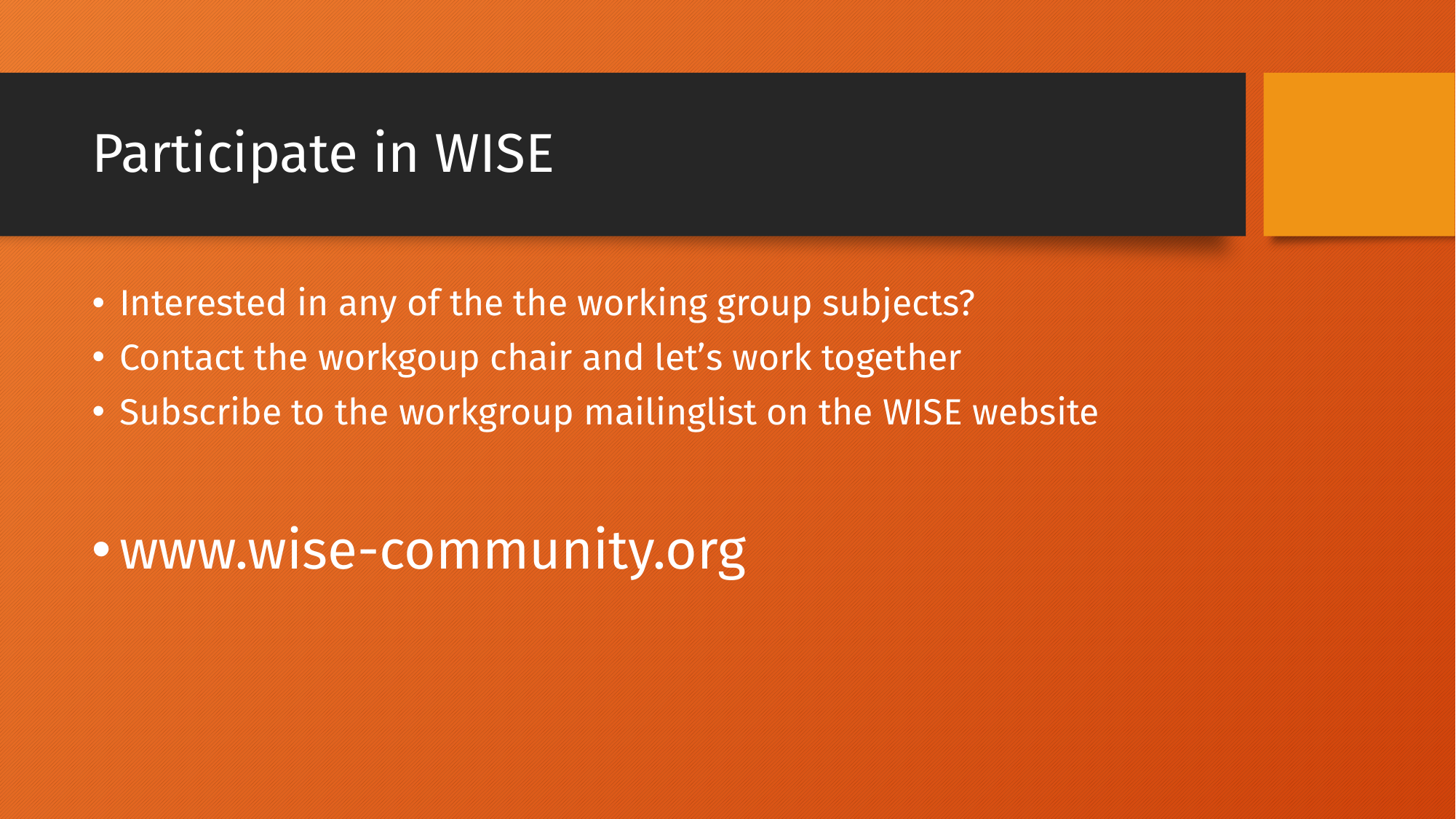

# Participate in WISE
Interested in any of the the working group subjects?
Contact the workgoup chair and let’s work together
Subscribe to the workgroup mailinglist on the WISE website

www.wise-community.org